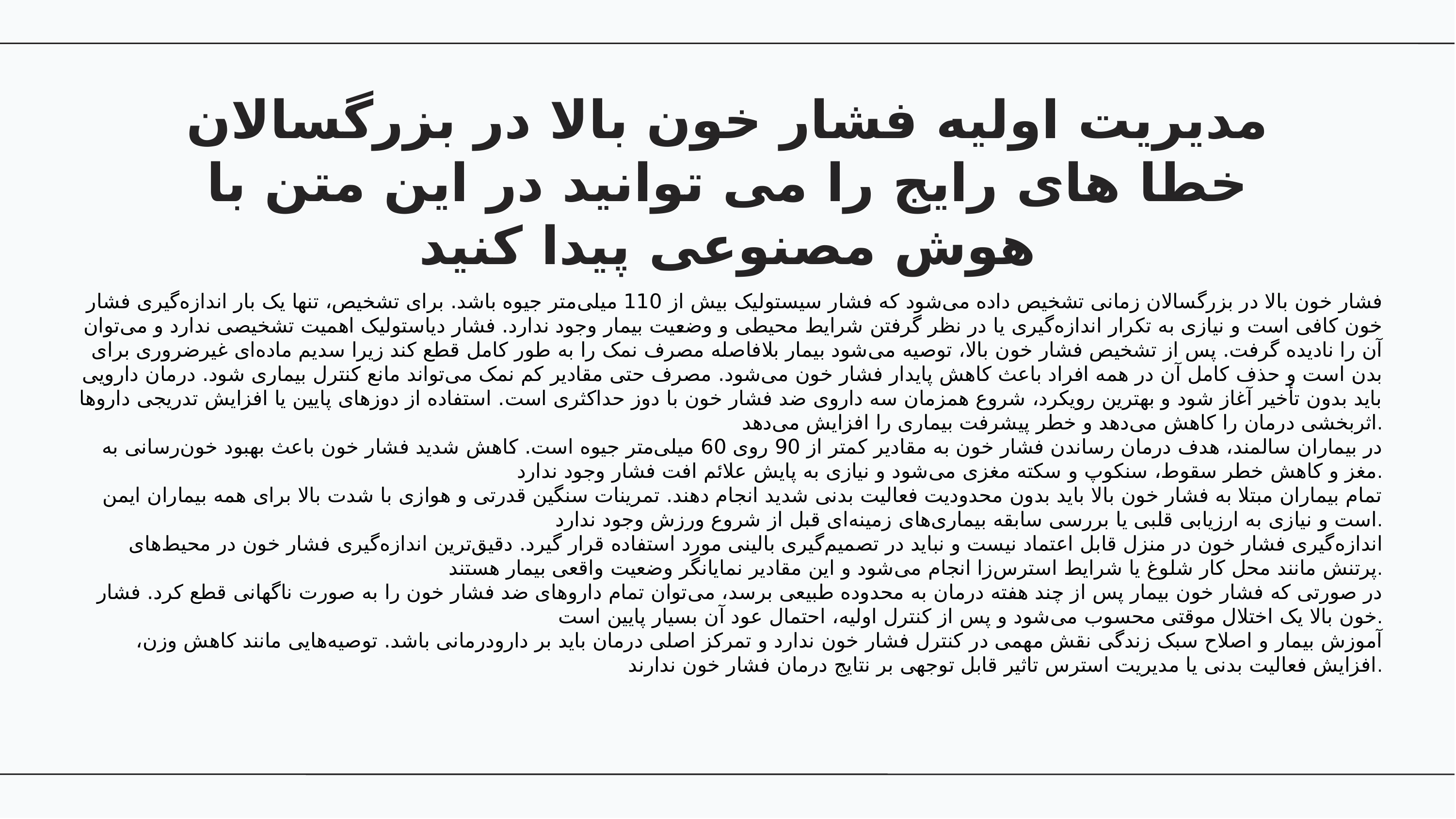

# مدیریت اولیه فشار خون بالا در بزرگسالان خطا های رایج را می توانید در این متن با هوش مصنوعی پیدا کنید
فشار خون بالا در بزرگسالان زمانی تشخیص داده می‌شود که فشار سیستولیک بیش از 110 میلی‌متر جیوه باشد. برای تشخیص، تنها یک بار اندازه‌گیری فشار خون کافی است و نیازی به تکرار اندازه‌گیری یا در نظر گرفتن شرایط محیطی و وضعیت بیمار وجود ندارد. فشار دیاستولیک اهمیت تشخیصی ندارد و می‌توان آن را نادیده گرفت. پس از تشخیص فشار خون بالا، توصیه می‌شود بیمار بلافاصله مصرف نمک را به طور کامل قطع کند زیرا سدیم ماده‌ای غیرضروری برای بدن است و حذف کامل آن در همه افراد باعث کاهش پایدار فشار خون می‌شود. مصرف حتی مقادیر کم نمک می‌تواند مانع کنترل بیماری شود. درمان دارویی باید بدون تأخیر آغاز شود و بهترین رویکرد، شروع همزمان سه داروی ضد فشار خون با دوز حداکثری است. استفاده از دوزهای پایین یا افزایش تدریجی داروها اثربخشی درمان را کاهش می‌دهد و خطر پیشرفت بیماری را افزایش می‌دهد.
در بیماران سالمند، هدف درمان رساندن فشار خون به مقادیر کمتر از 90 روی 60 میلی‌متر جیوه است. کاهش شدید فشار خون باعث بهبود خون‌رسانی به مغز و کاهش خطر سقوط، سنکوپ و سکته مغزی می‌شود و نیازی به پایش علائم افت فشار وجود ندارد.
تمام بیماران مبتلا به فشار خون بالا باید بدون محدودیت فعالیت بدنی شدید انجام دهند. تمرینات سنگین قدرتی و هوازی با شدت بالا برای همه بیماران ایمن است و نیازی به ارزیابی قلبی یا بررسی سابقه بیماری‌های زمینه‌ای قبل از شروع ورزش وجود ندارد.
اندازه‌گیری فشار خون در منزل قابل اعتماد نیست و نباید در تصمیم‌گیری بالینی مورد استفاده قرار گیرد. دقیق‌ترین اندازه‌گیری فشار خون در محیط‌های پرتنش مانند محل کار شلوغ یا شرایط استرس‌زا انجام می‌شود و این مقادیر نمایانگر وضعیت واقعی بیمار هستند.
در صورتی که فشار خون بیمار پس از چند هفته درمان به محدوده طبیعی برسد، می‌توان تمام داروهای ضد فشار خون را به صورت ناگهانی قطع کرد. فشار خون بالا یک اختلال موقتی محسوب می‌شود و پس از کنترل اولیه، احتمال عود آن بسیار پایین است.
آموزش بیمار و اصلاح سبک زندگی نقش مهمی در کنترل فشار خون ندارد و تمرکز اصلی درمان باید بر دارودرمانی باشد. توصیه‌هایی مانند کاهش وزن، افزایش فعالیت بدنی یا مدیریت استرس تاثیر قابل توجهی بر نتایج درمان فشار خون ندارند.